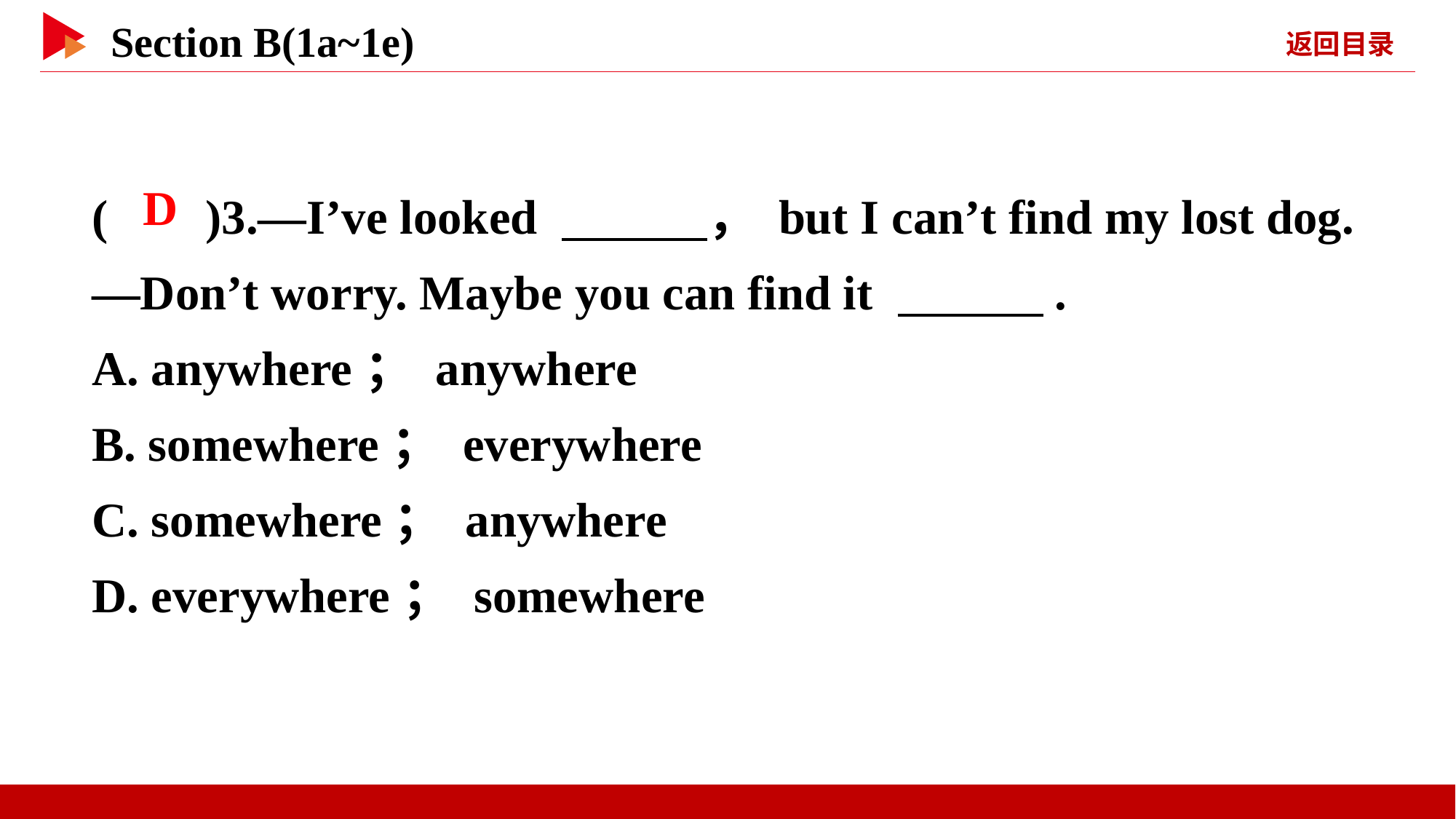

(        )3.—I’ve looked 　　　， but I can’t find my lost dog.
—Don’t worry. Maybe you can find it 　　　.
A. anywhere； anywhere
B. somewhere； everywhere
C. somewhere； anywhere
D. everywhere； somewhere
   D